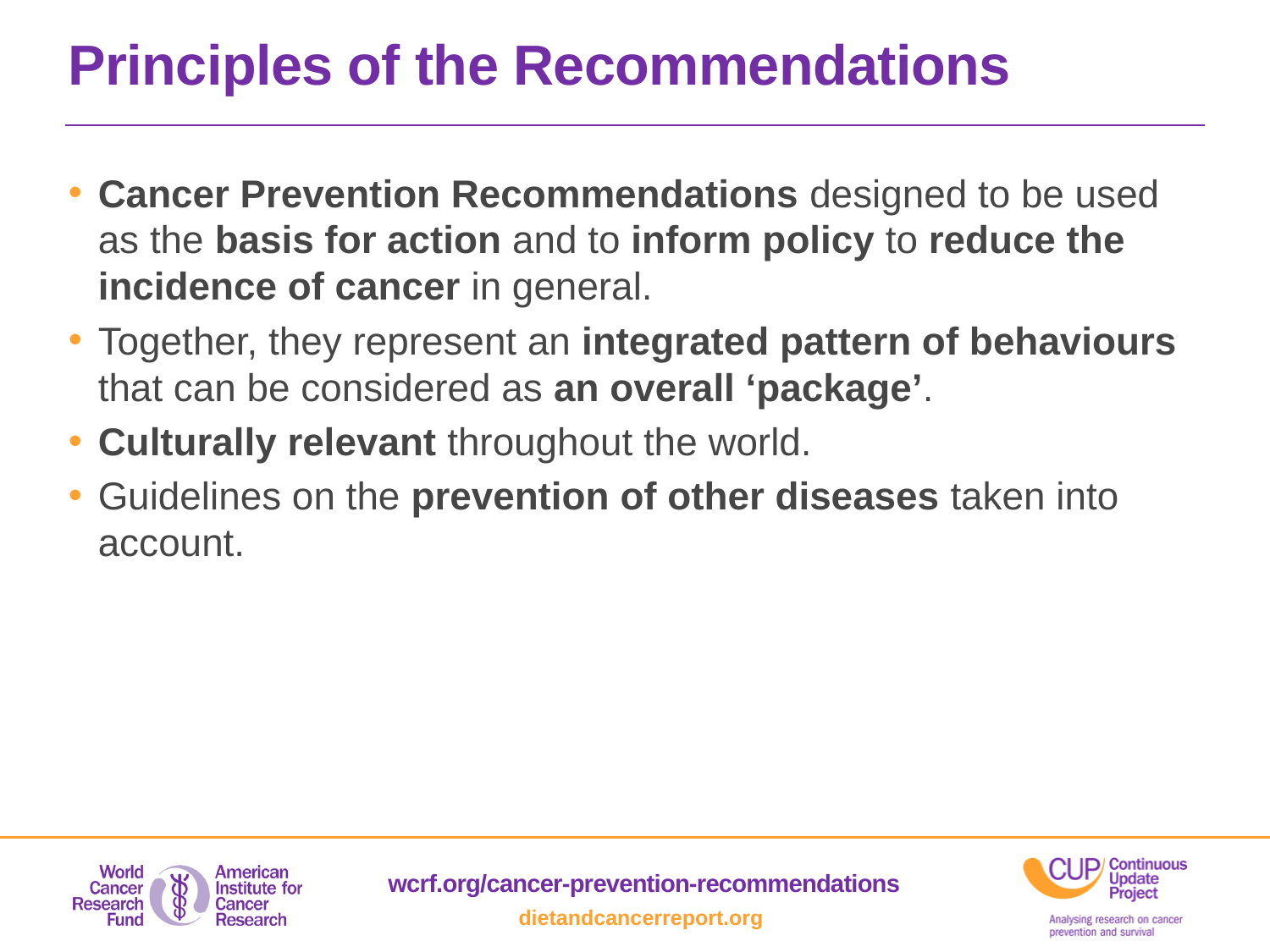

Principles of the Recommendations
Cancer Prevention Recommendations designed to be used as the basis for action and to inform policy to reduce the incidence of cancer in general.
Together, they represent an integrated pattern of behaviours that can be considered as an overall ‘package’.
Culturally relevant throughout the world.
Guidelines on the prevention of other diseases taken into account.
wcrf.org/cancer-prevention-recommendations